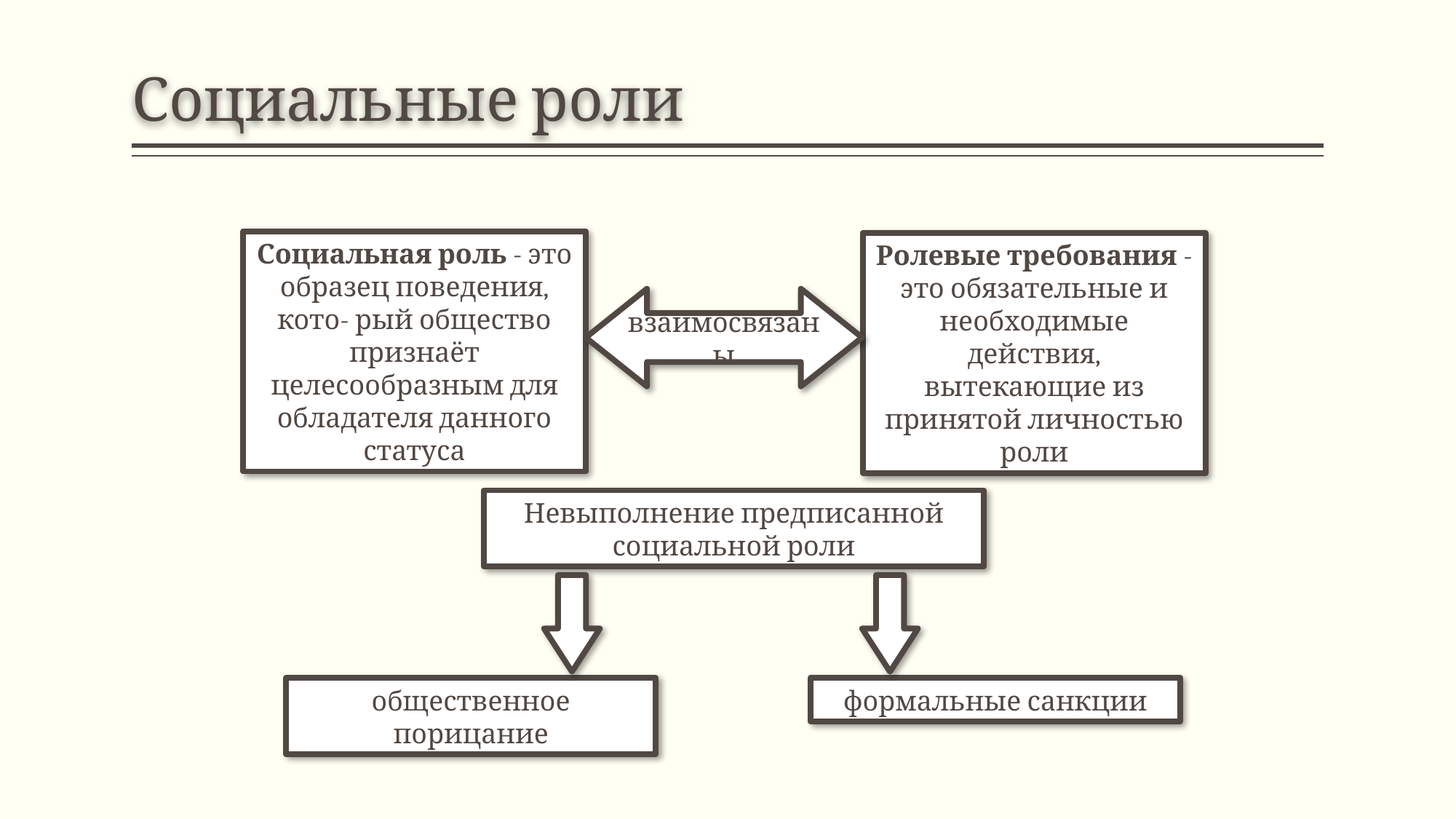

# Социальные роли
Социальная роль - это образец поведения, кото- рый общество признаёт целесообразным для обладателя данного статуса
Ролевые требования - это обязательные и необходимые действия, вытекающие из принятой личностью роли
взаимосвязаны
Невыполнение предписанной социальной роли

общественное порицание
формальные санкции